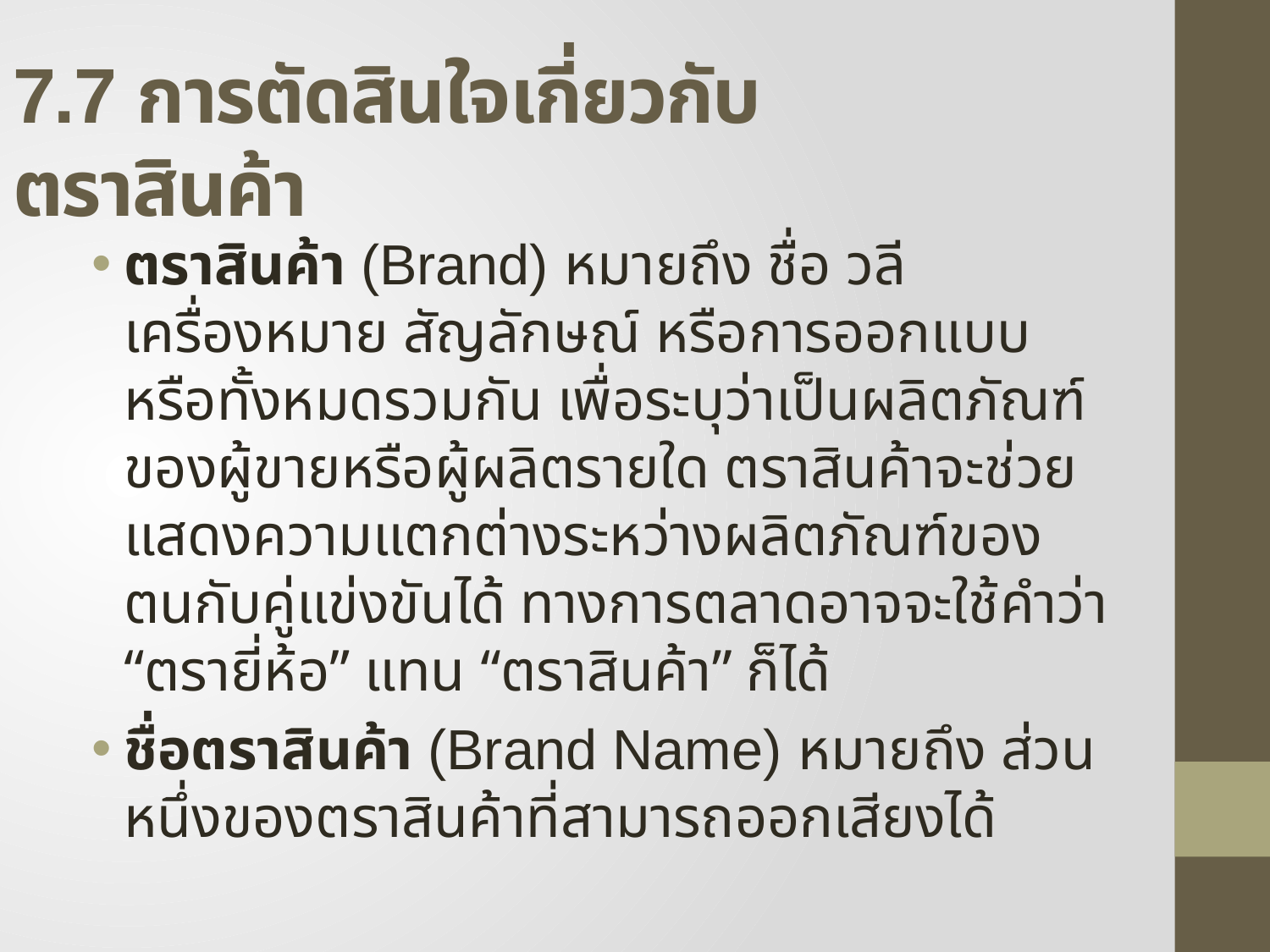

# 7.7 การตัดสินใจเกี่ยวกับตราสินค้า
ตราสินค้า (Brand) หมายถึง ชื่อ วลี เครื่องหมาย สัญลักษณ์ หรือการออกแบบ หรือทั้งหมดรวมกัน เพื่อระบุว่าเป็นผลิตภัณฑ์ของผู้ขายหรือผู้ผลิตรายใด ตราสินค้าจะช่วยแสดงความแตกต่างระหว่างผลิตภัณฑ์ของตนกับคู่แข่งขันได้ ทางการตลาดอาจจะใช้คำว่า “ตรายี่ห้อ” แทน “ตราสินค้า” ก็ได้
ชื่อตราสินค้า (Brand Name) หมายถึง ส่วนหนึ่งของตราสินค้าที่สามารถออกเสียงได้